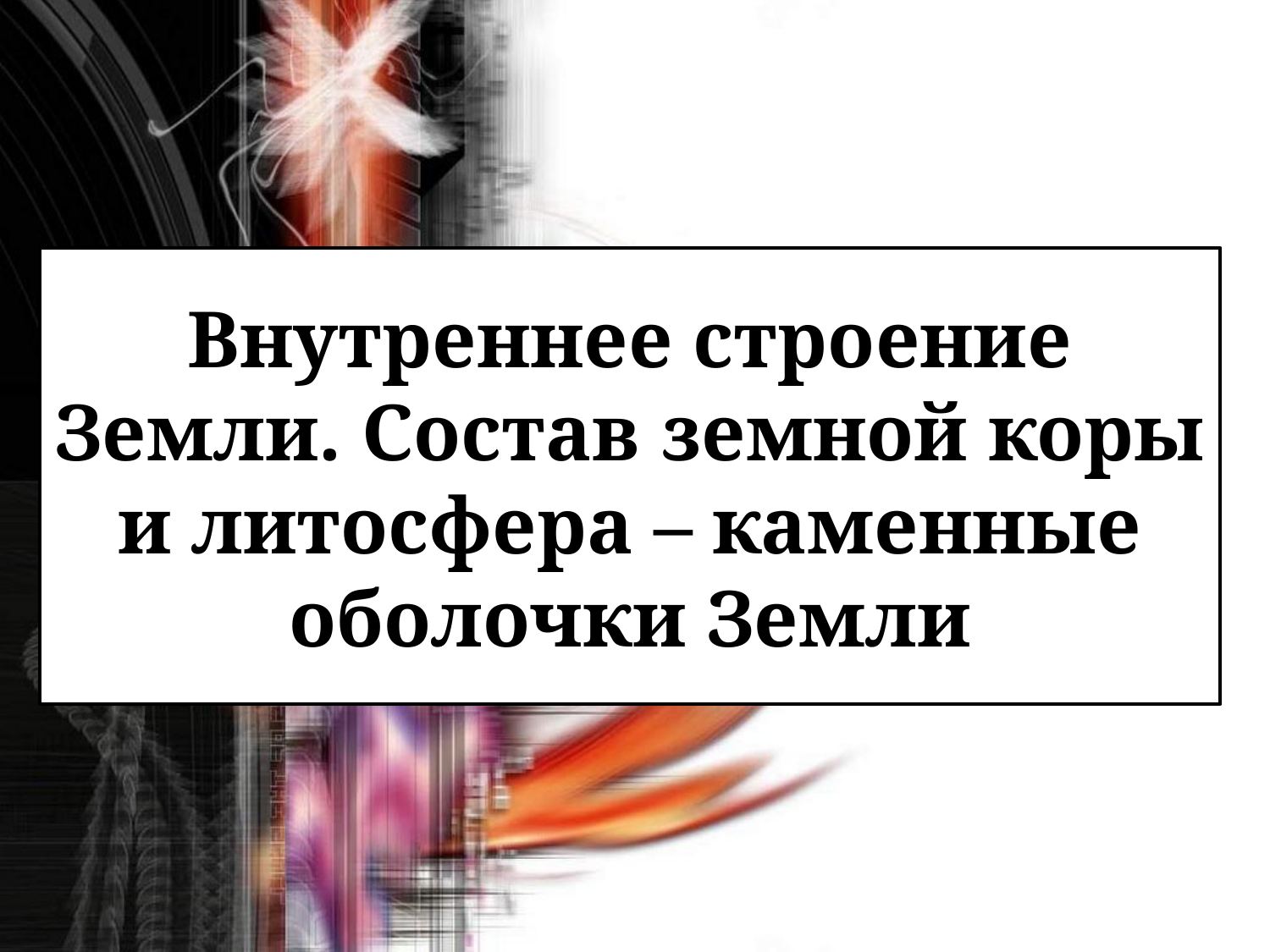

# Внутреннее строение Земли. Состав земной коры и литосфера – каменные оболочки Земли